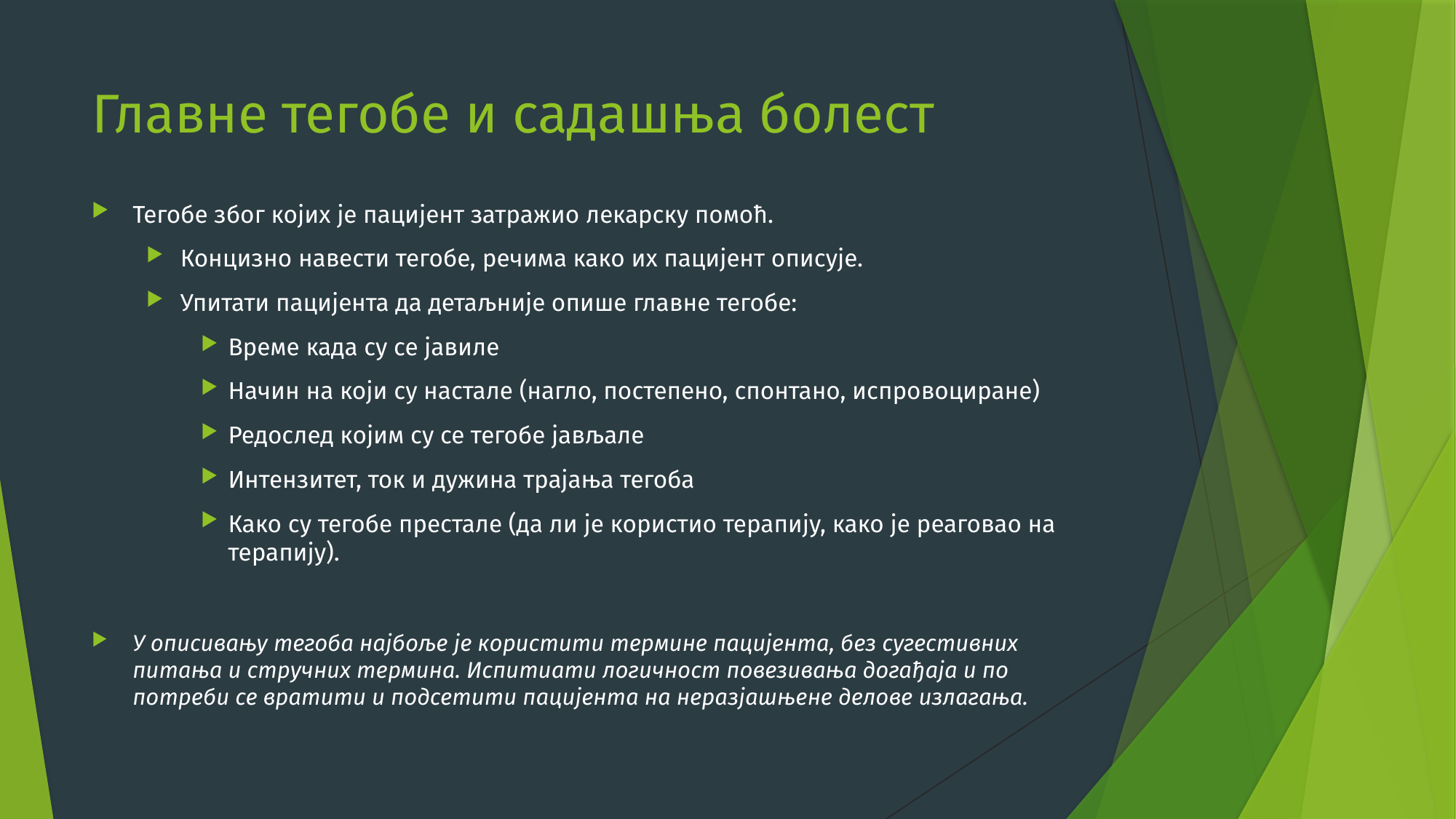

# Главне тегобе и садашња болест
Тегобе због којих је пацијент затражио лекарску помоћ.
Концизно навести тегобе, речима како их пацијент описује.
Упитати пацијента да детаљније опише главне тегобе:
Време када су се јавиле
Начин на који су настале (нагло, постепено, спонтано, испровоциране)
Редослед којим су се тегобе јављале
Интензитет, ток и дужина трајања тегоба
Како су тегобе престале (да ли је користио терапију, како је реаговао на терапију).

У описивању тегоба најбоље је користити термине пацијента, без сугестивних питања и стручних термина. Испитиати логичност повезивања догађаја и по потреби се вратити и подсетити пацијента на неразјашњене делове излагања.